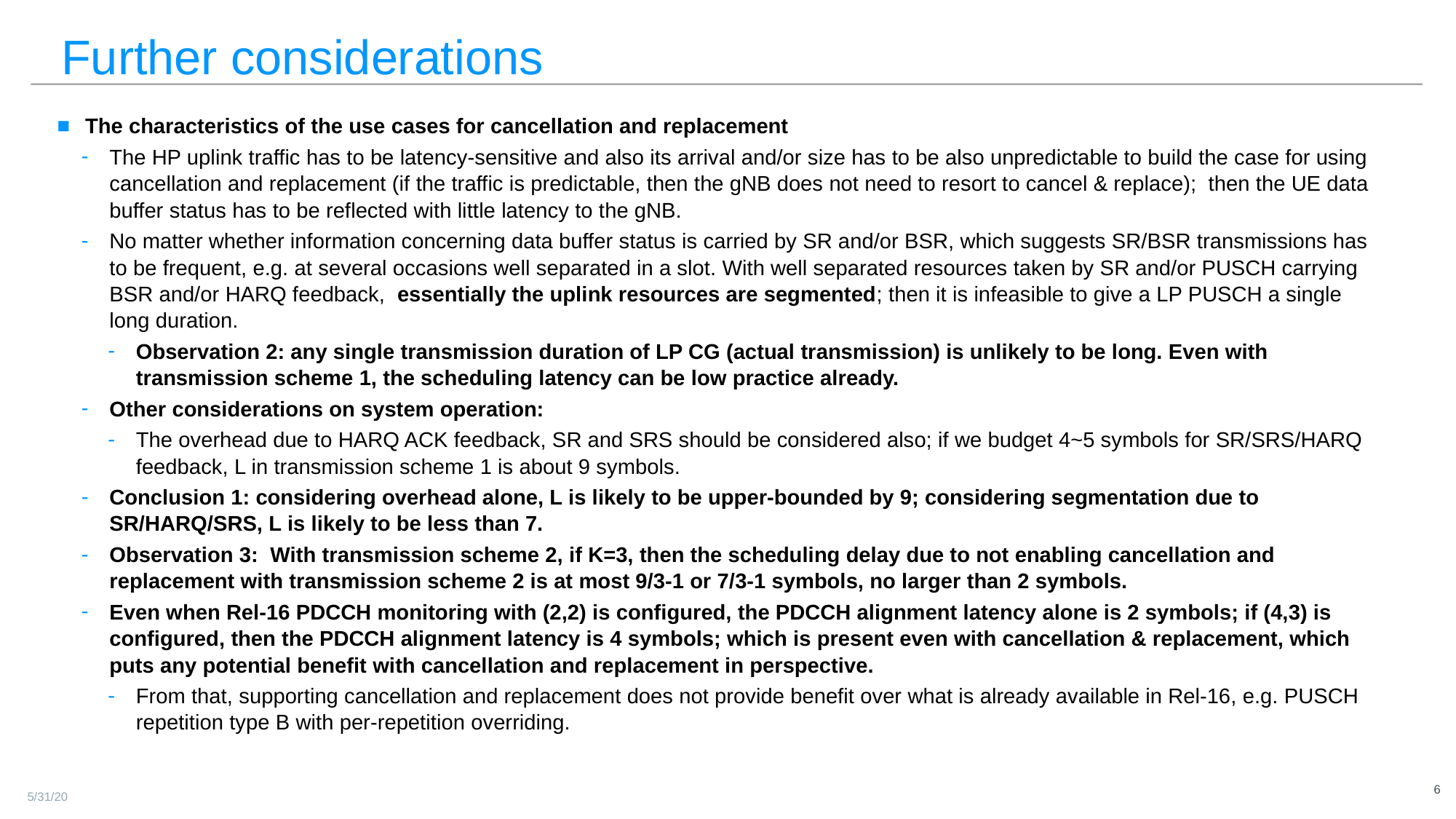

Further considerations
The characteristics of the use cases for cancellation and replacement
The HP uplink traffic has to be latency-sensitive and also its arrival and/or size has to be also unpredictable to build the case for using cancellation and replacement (if the traffic is predictable, then the gNB does not need to resort to cancel & replace);  then the UE data buffer status has to be reflected with little latency to the gNB.
No matter whether information concerning data buffer status is carried by SR and/or BSR, which suggests SR/BSR transmissions has to be frequent, e.g. at several occasions well separated in a slot. With well separated resources taken by SR and/or PUSCH carrying BSR and/or HARQ feedback,  essentially the uplink resources are segmented; then it is infeasible to give a LP PUSCH a single long duration.
Observation 2: any single transmission duration of LP CG (actual transmission) is unlikely to be long. Even with transmission scheme 1, the scheduling latency can be low practice already.
Other considerations on system operation:
The overhead due to HARQ ACK feedback, SR and SRS should be considered also; if we budget 4~5 symbols for SR/SRS/HARQ feedback, L in transmission scheme 1 is about 9 symbols.
Conclusion 1: considering overhead alone, L is likely to be upper-bounded by 9; considering segmentation due to SR/HARQ/SRS, L is likely to be less than 7.
Observation 3:  With transmission scheme 2, if K=3, then the scheduling delay due to not enabling cancellation and replacement with transmission scheme 2 is at most 9/3-1 or 7/3-1 symbols, no larger than 2 symbols.
Even when Rel-16 PDCCH monitoring with (2,2) is configured, the PDCCH alignment latency alone is 2 symbols; if (4,3) is configured, then the PDCCH alignment latency is 4 symbols; which is present even with cancellation & replacement, which puts any potential benefit with cancellation and replacement in perspective.
From that, supporting cancellation and replacement does not provide benefit over what is already available in Rel-16, e.g. PUSCH repetition type B with per-repetition overriding.
6